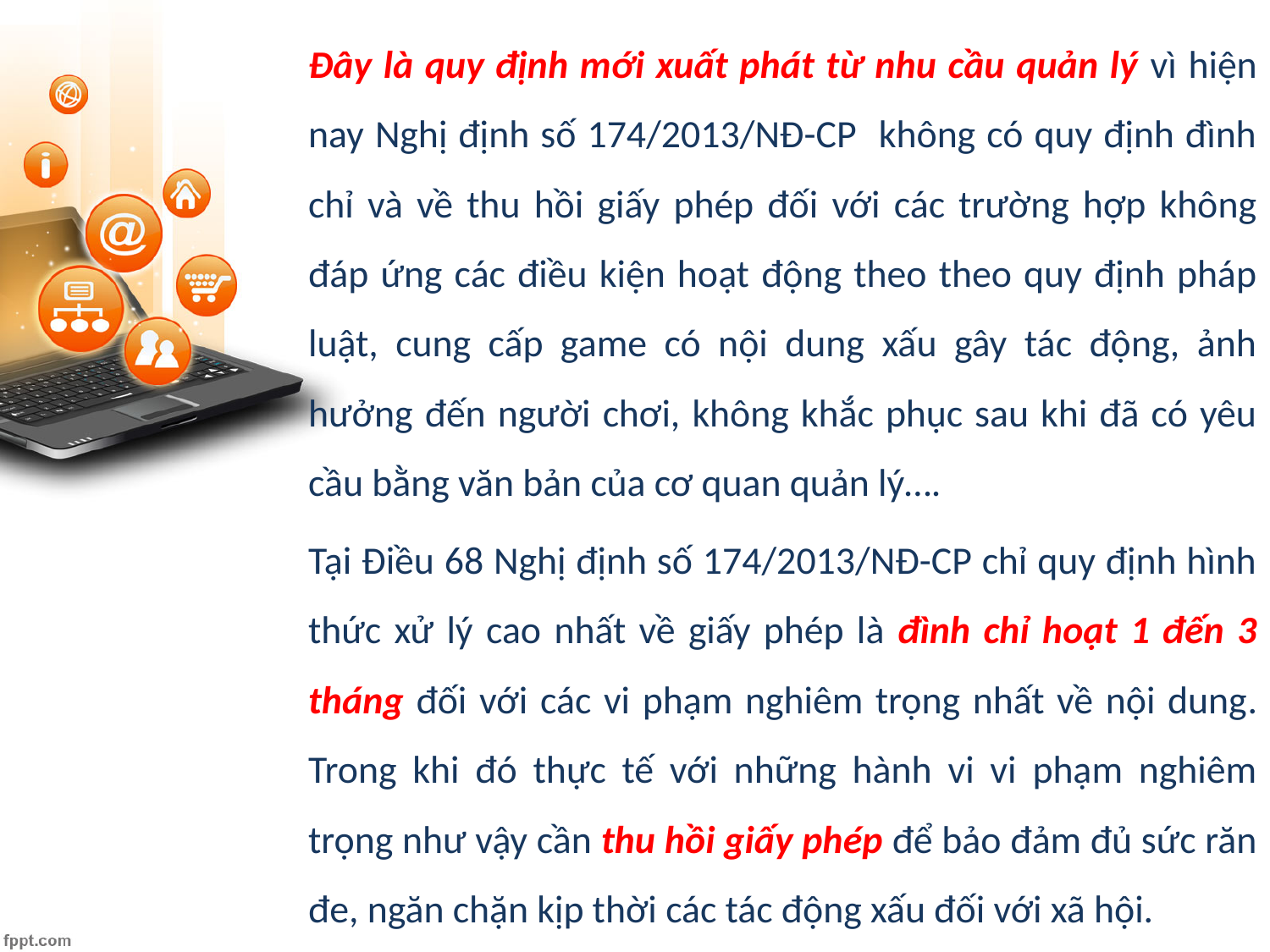

Đây là quy định mới xuất phát từ nhu cầu quản lý vì hiện nay Nghị định số 174/2013/NĐ-CP  không có quy định đình chỉ và về thu hồi giấy phép đối với các trường hợp không đáp ứng các điều kiện hoạt động theo theo quy định pháp luật, cung cấp game có nội dung xấu gây tác động, ảnh hưởng đến người chơi, không khắc phục sau khi đã có yêu cầu bằng văn bản của cơ quan quản lý….
Tại Điều 68 Nghị định số 174/2013/NĐ-CP chỉ quy định hình thức xử lý cao nhất về giấy phép là đình chỉ hoạt 1 đến 3 tháng đối với các vi phạm nghiêm trọng nhất về nội dung. Trong khi đó thực tế với những hành vi vi phạm nghiêm trọng như vậy cần thu hồi giấy phép để bảo đảm đủ sức răn đe, ngăn chặn kịp thời các tác động xấu đối với xã hội.